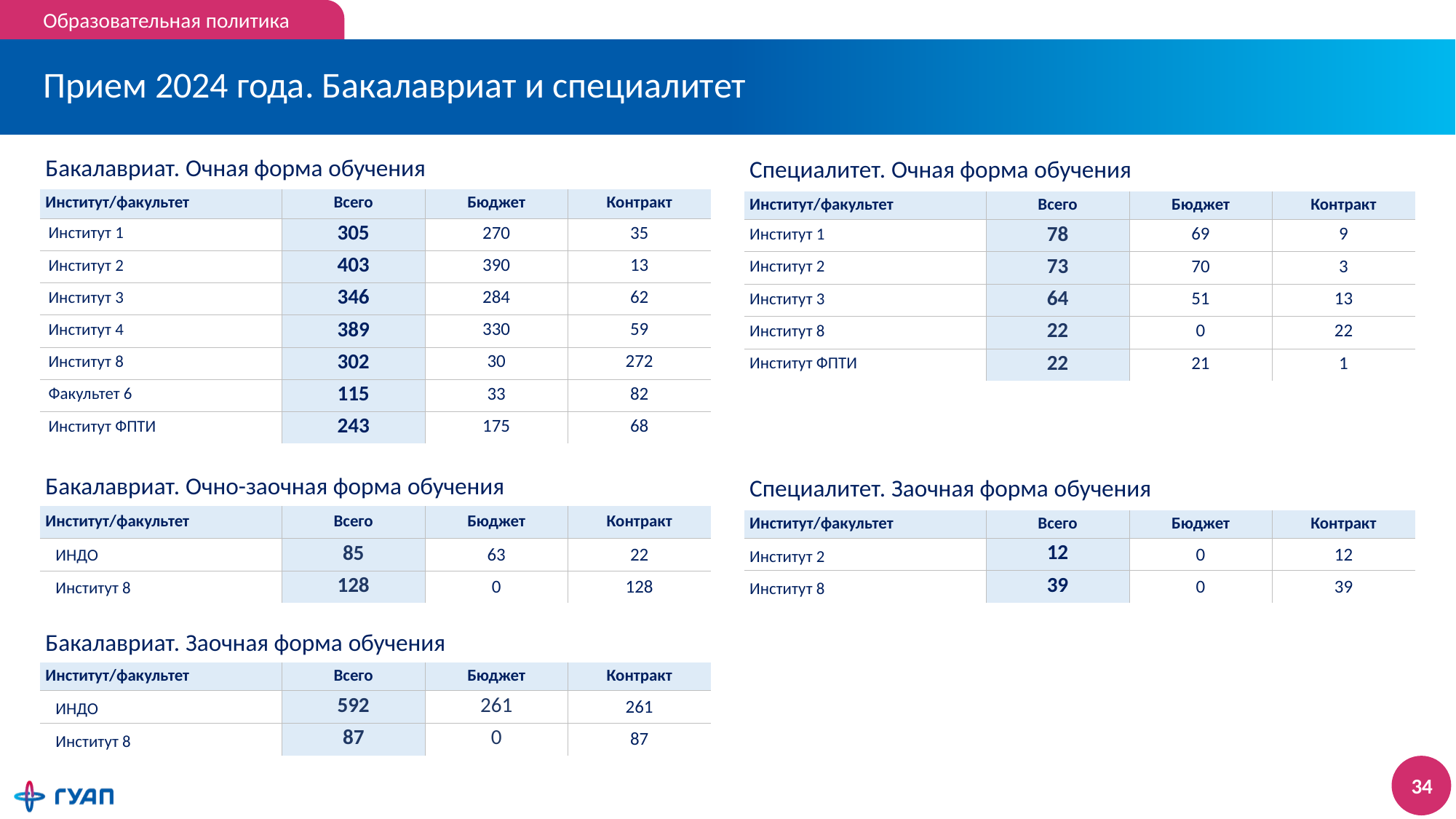

Образовательная политика
# Прием 2024 года. Бакалавриат и специалитет
| Бакалавриат. Очная форма oбучения |  |  |  |
| --- | --- | --- | --- |
| Институт/факультет | Всего | Бюджет | Контракт |
| Институт 1 | 305 | 270 | 35 |
| Институт 2 | 403 | 390 | 13 |
| Институт 3 | 346 | 284 | 62 |
| Институт 4 | 389 | 330 | 59 |
| Институт 8 | 302 | 30 | 272 |
| Факультет 6 | 115 | 33 | 82 |
| Институт ФПТИ | 243 | 175 | 68 |
| Специалитет. Очная форма oбучения |  |  |  |
| --- | --- | --- | --- |
| Институт/факультет | Всего | Бюджет | Контракт |
| Институт 1 | 78 | 69 | 9 |
| Институт 2 | 73 | 70 | 3 |
| Институт 3 | 64 | 51 | 13 |
| Институт 8 | 22 | 0 | 22 |
| Институт ФПТИ | 22 | 21 | 1 |
| Специалитет. Заочная форма oбучения |  |  |  |
| --- | --- | --- | --- |
| Институт/факультет | Всего | Бюджет | Контракт |
| Институт 2 | 12 | 0 | 12 |
| Институт 8 | 39 | 0 | 39 |
| Бакалавриат. Очно-заочная форма oбучения |  |  |  |
| --- | --- | --- | --- |
| Институт/факультет | Всего | Бюджет | Контракт |
| ИНДО | 85 | 63 | 22 |
| Институт 8 | 128 | 0 | 128 |
| Бакалавриат. Заочная форма oбучения |  |  |  |
| --- | --- | --- | --- |
| Институт/факультет | Всего | Бюджет | Контракт |
| ИНДО | 592 | 261 | 261 |
| Институт 8 | 87 | 0 | 87 |